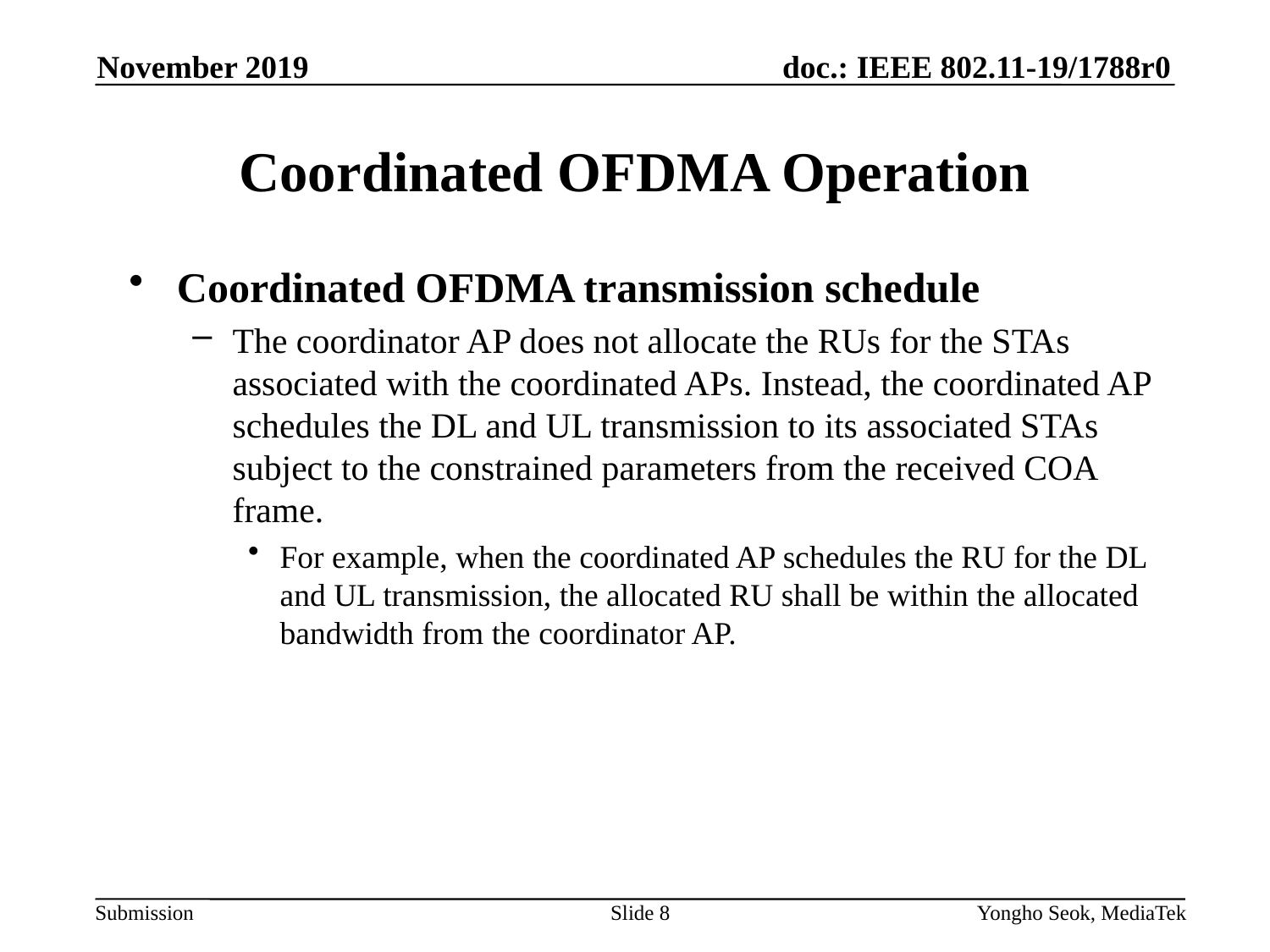

November 2019
# Coordinated OFDMA Operation

Coordinated OFDMA transmission schedule
The coordinator AP does not allocate the RUs for the STAs associated with the coordinated APs. Instead, the coordinated AP schedules the DL and UL transmission to its associated STAs subject to the constrained parameters from the received COA frame.
For example, when the coordinated AP schedules the RU for the DL and UL transmission, the allocated RU shall be within the allocated bandwidth from the coordinator AP.

Slide 8
Yongho Seok, MediaTek